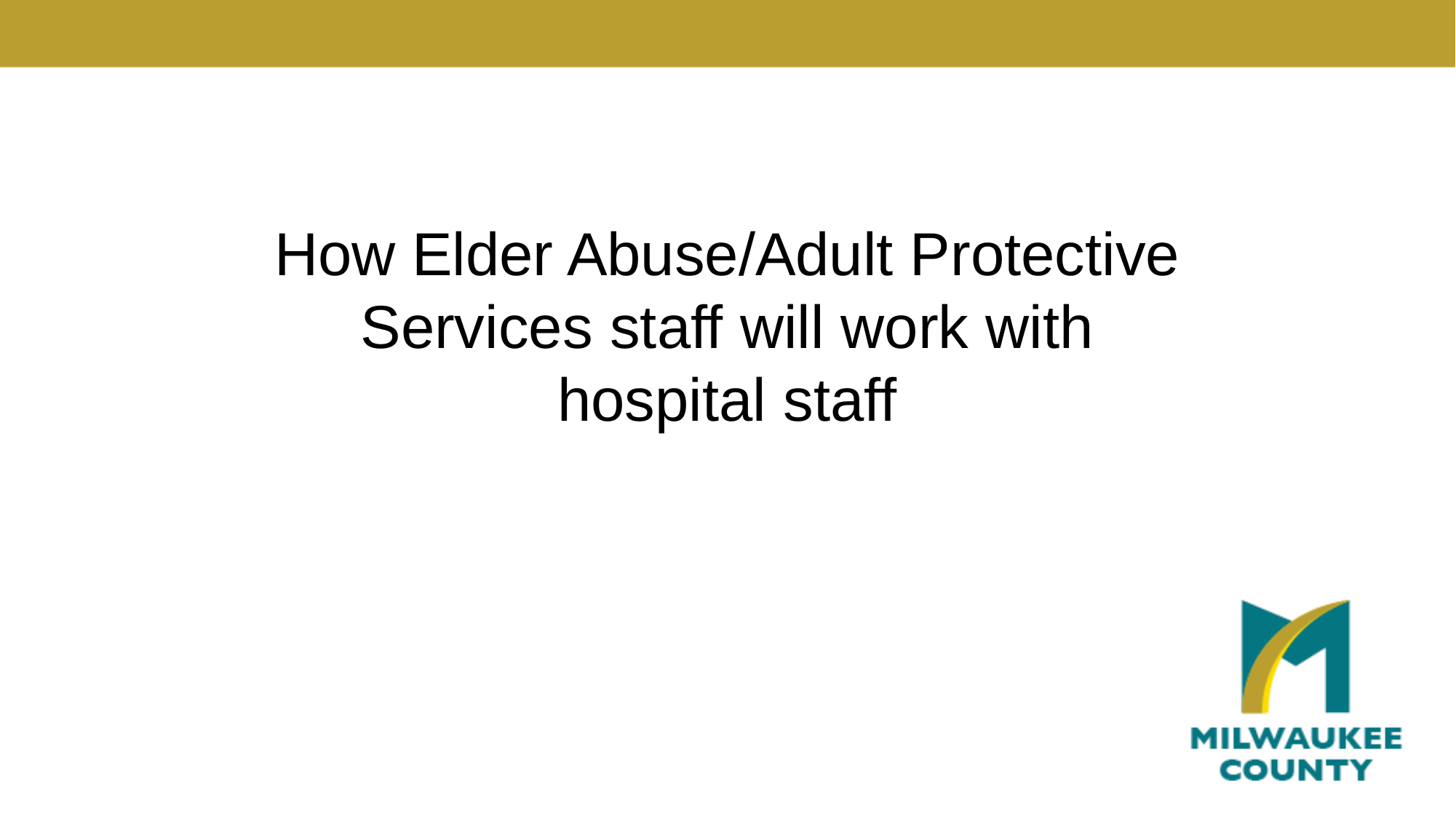

#
How Elder Abuse/Adult Protective Services staff will work with hospital staff